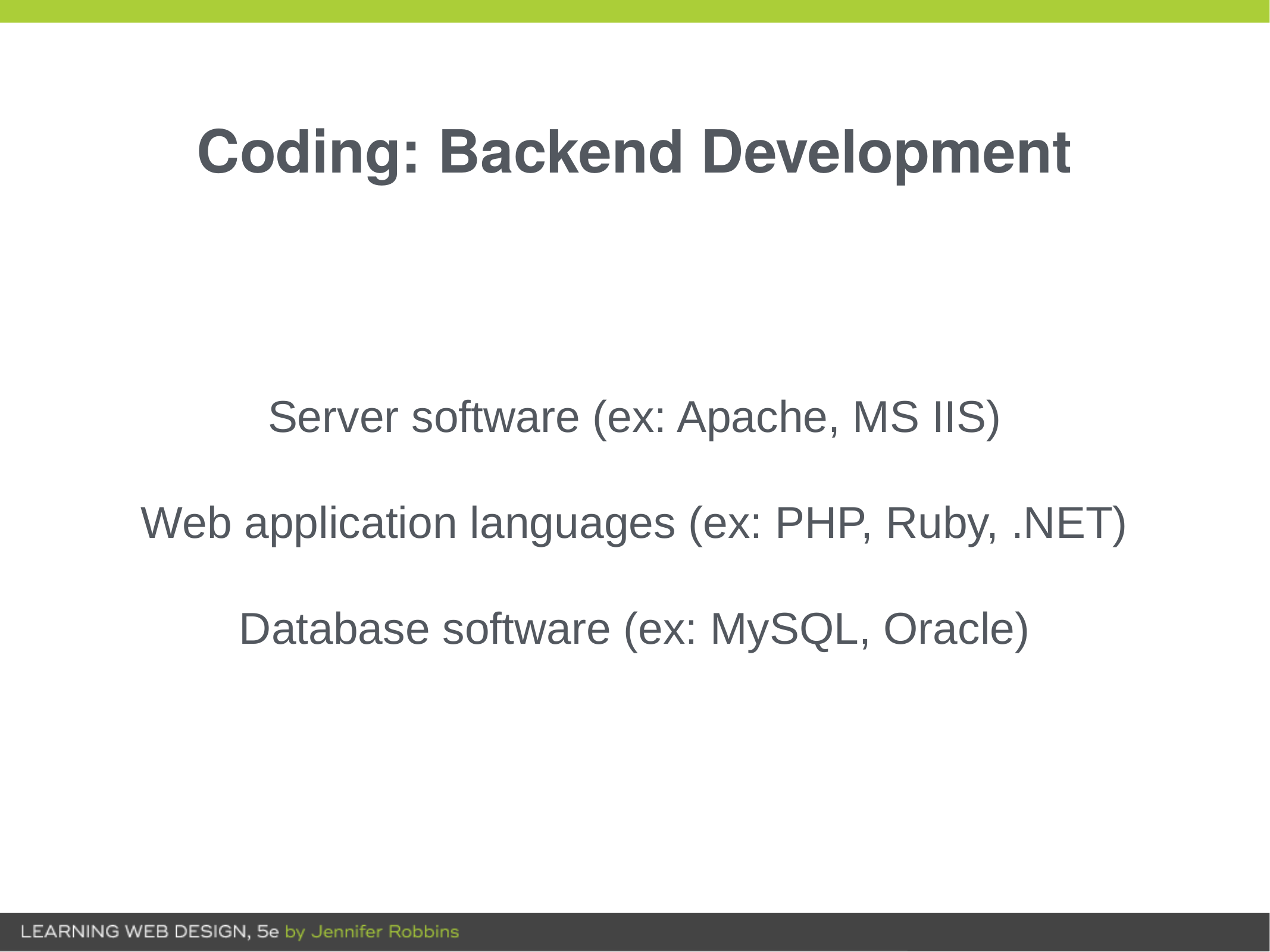

# Coding: Backend Development
Server software (ex: Apache, MS IIS)
Web application languages (ex: PHP, Ruby, .NET)
Database software (ex: MySQL, Oracle)